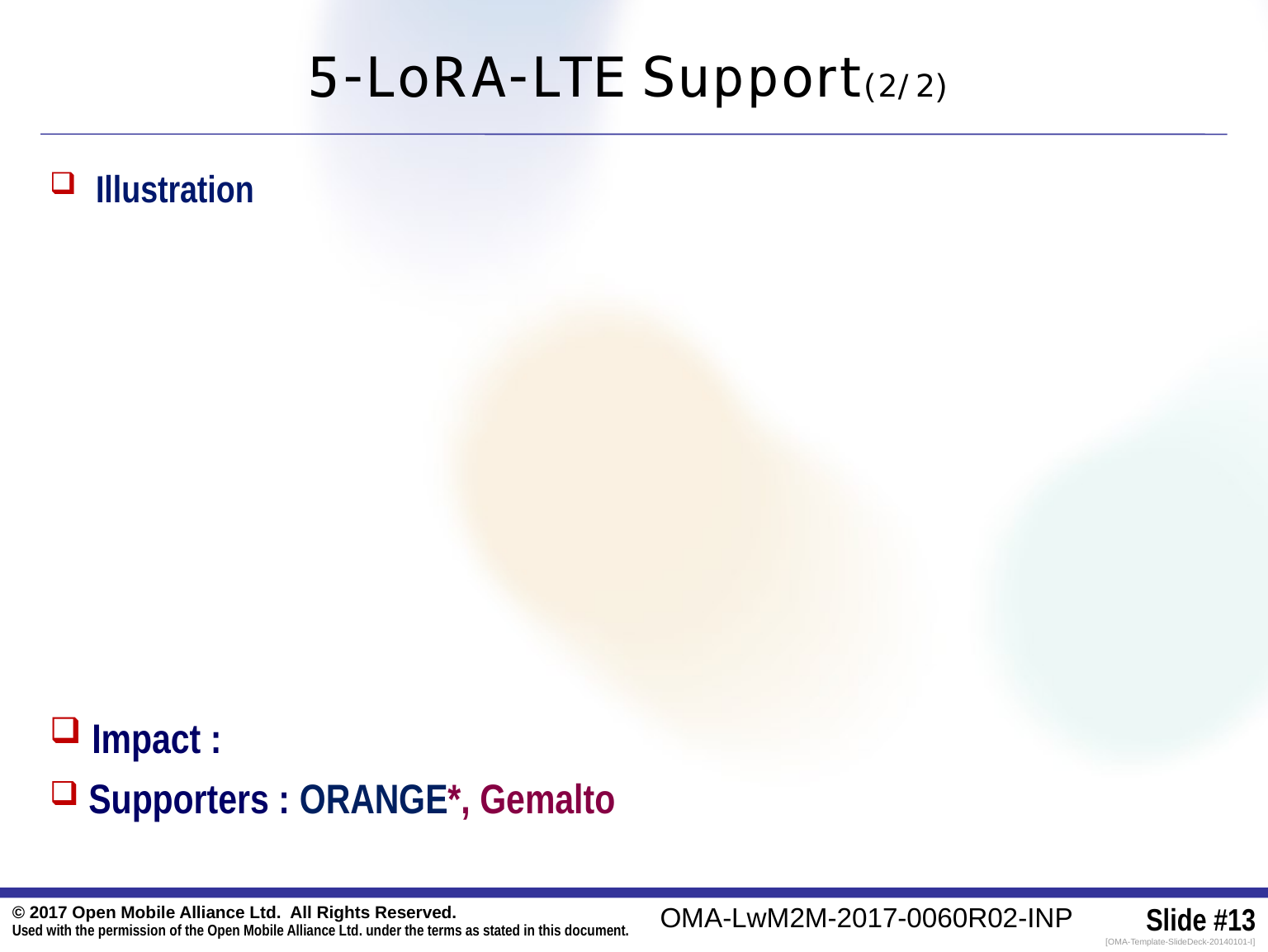

5-LoRA-LTE Support(2/2)
Illustration

 Impact :
 Supporters : ORANGE*, Gemalto